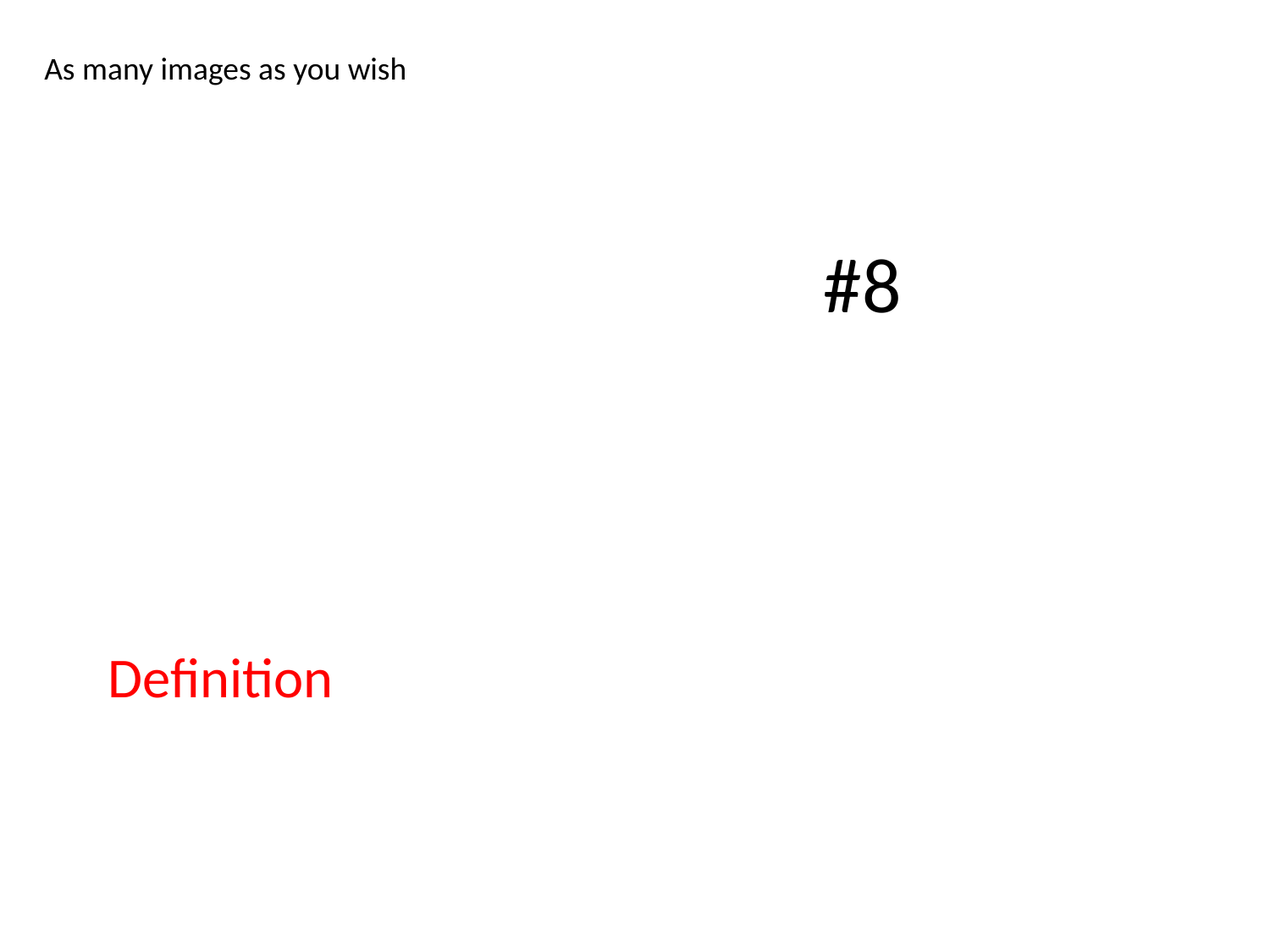

As many images as you wish
# #8
Definition